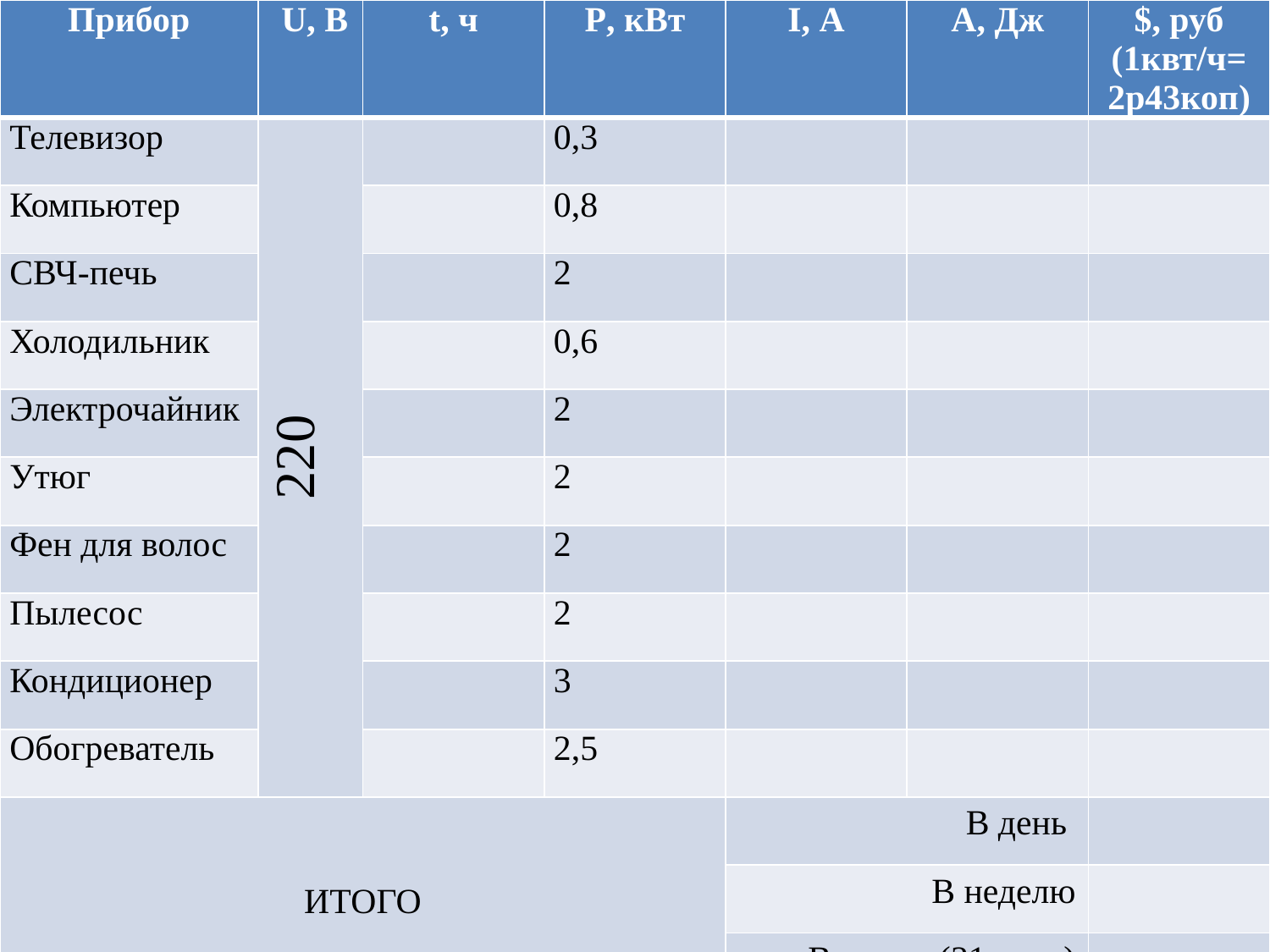

| Прибор | U, В | t, ч | P, кВт | I, А | A, Дж | $, руб (1квт/ч= 2р43коп) |
| --- | --- | --- | --- | --- | --- | --- |
| Телевизор | 220 |  | 0,3 |  |  |  |
| Компьютер |  |  | 0,8 |  |  |  |
| СВЧ-печь |  |  | 2 |  |  |  |
| Холодильник |  |  | 0,6 |  |  |  |
| Электрочайник |  |  | 2 |  |  |  |
| Утюг |  |  | 2 |  |  |  |
| Фен для волос |  |  | 2 |  |  |  |
| Пылесос |  |  | 2 |  |  |  |
| Кондиционер |  |  | 3 |  |  |  |
| Обогреватель |  |  | 2,5 |  |  |  |
| ИТОГО |  |  |  | В день |  |  |
|  |  |  |  | В неделю |  |  |
|  |  |  |  | В месяц (31 день) |  |  |